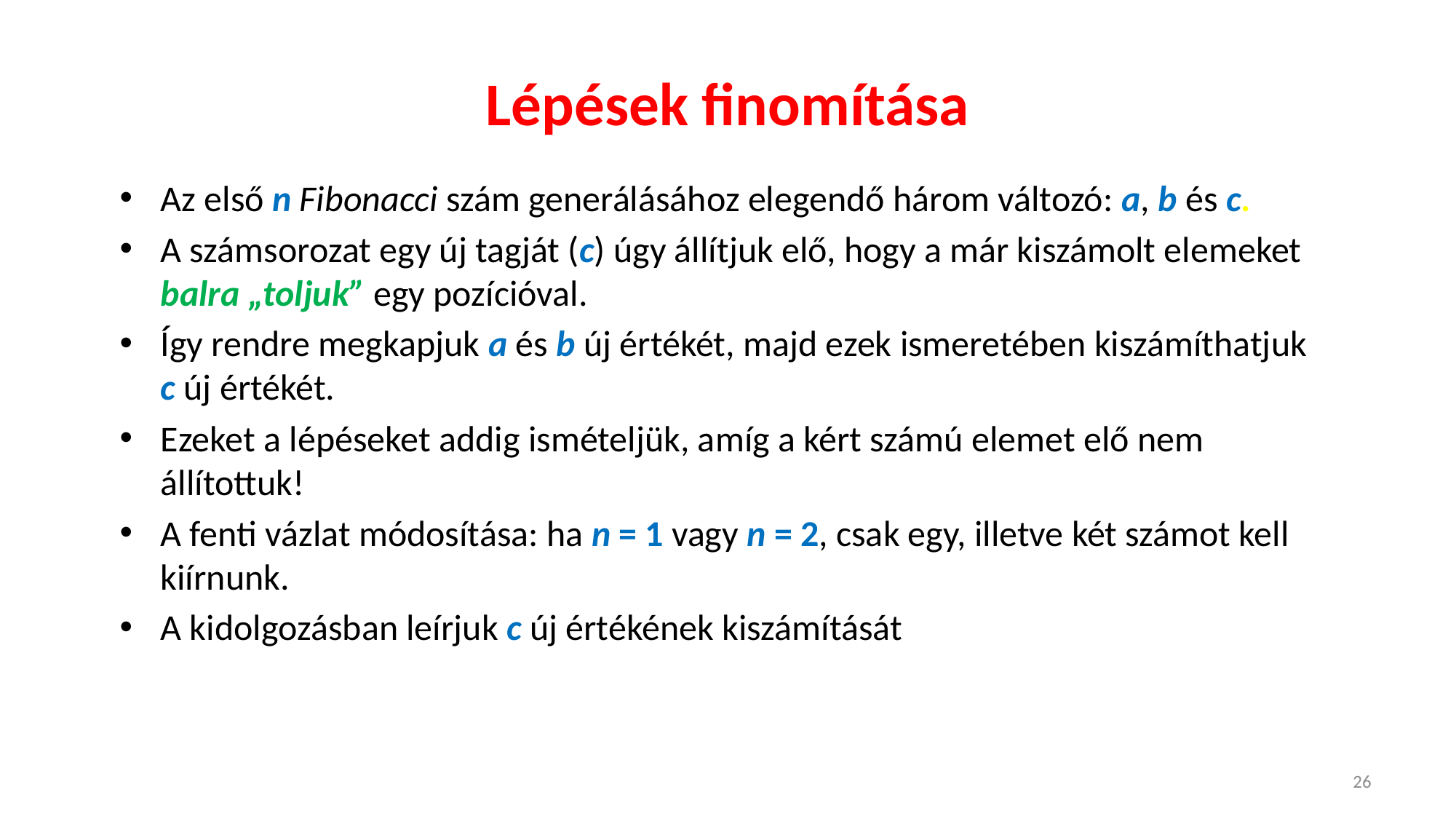

# Lépések finomítása
Az első n Fibonacci szám generálásához elegendő három változó: a, b és c.
A számsorozat egy új tagját (c) úgy állítjuk elő, hogy a már kiszámolt elemeket balra „toljuk” egy pozícióval.
Így rendre megkapjuk a és b új értékét, majd ezek ismeretében kiszámíthatjuk c új értékét.
Ezeket a lépéseket addig ismételjük, amíg a kért számú elemet elő nem állítottuk!
A fenti vázlat módosítása: ha n = 1 vagy n = 2, csak egy, illetve két számot kell kiírnunk.
A kidolgozásban leírjuk c új értékének kiszámítását
26